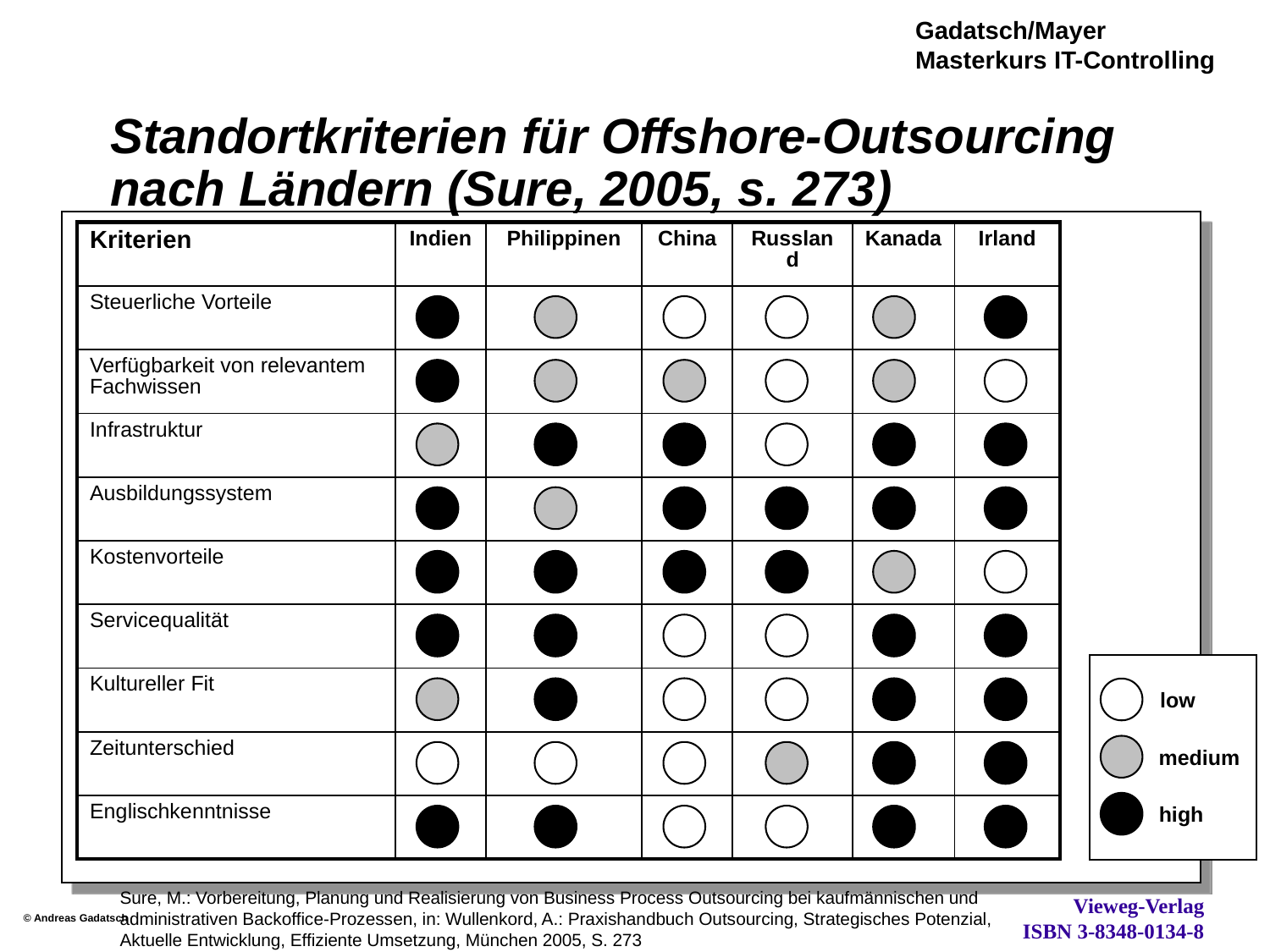

# Standortkriterien für Offshore-Outsourcing nach Ländern (Sure, 2005, s. 273)
| Kriterien | Indien | Philippinen | China | Russland | Kanada | Irland |
| --- | --- | --- | --- | --- | --- | --- |
| Steuerliche Vorteile |  |  |  |  |  |  |
| Verfügbarkeit von relevantem Fachwissen |  |  |  |  |  |  |
| Infrastruktur |  |  |  |  |  |  |
| Ausbildungssystem |  |  |  |  |  |  |
| Kostenvorteile |  |  |  |  |  |  |
| Servicequalität |  |  |  |  |  |  |
| Kultureller Fit |  |  |  |  |  |  |
| Zeitunterschied |  |  |  |  |  |  |
| Englischkenntnisse |  |  |  |  |  |  |

low

medium

high

Sure, M.: Vorbereitung, Planung und Realisierung von Business Process Outsourcing bei kaufmännischen und
administrativen Backoffice-Prozessen, in: Wullenkord, A.: Praxishandbuch Outsourcing, Strategisches Potenzial,
Aktuelle Entwicklung, Effiziente Umsetzung, München 2005, S. 273